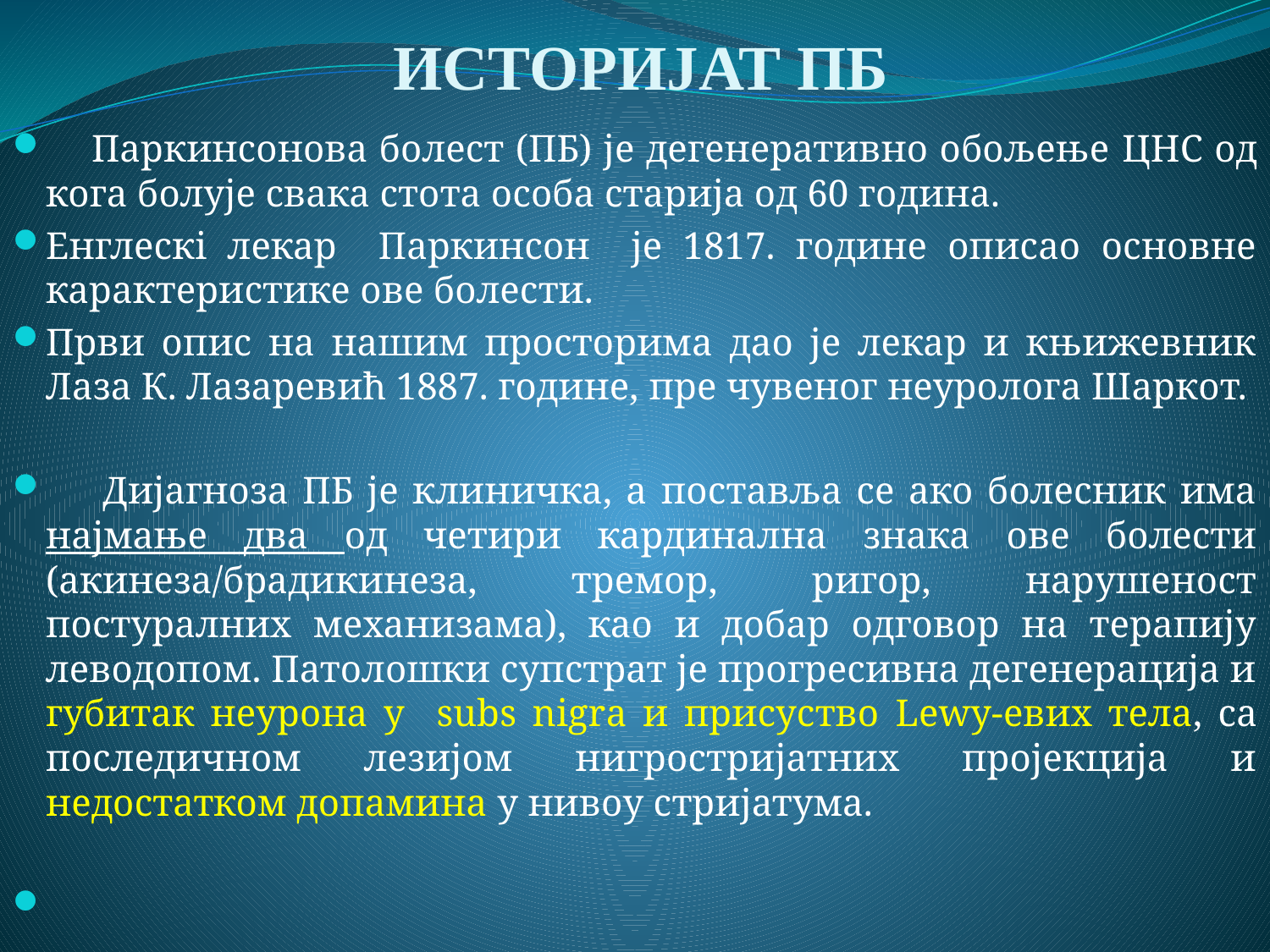

# ИСТОРИЈАТ ПБ
    Паркинсонова болест (ПБ) је дегенеративно обољење ЦНС од кога болује свака стота особа старија од 60 година.
Eнглескi лекар  Паркинсон  је 1817. године описао основне карактеристике ове болести.
Први опис на нашим просторима дао је лекар и књижевник Лаза К. Лазаревић 1887. године, пре чувеног неуролога Шаркот.

    Дијагноза ПБ је клиничка, а поставља се ако болесник има најмање два од четири кардинална знака ове болести (акинеза/брадикинеза, тремор, ригор, нарушеност постуралних механизама), као и добар одговор на терапију леводопом. Патолошки супстрат је прогресивна дегенерација и губитак неурона у  subs nigrа и присуство Lеwy-евих тела, са последичном лезијом нигростријатних пројекција и недостатком допамина у нивоу стријатума.